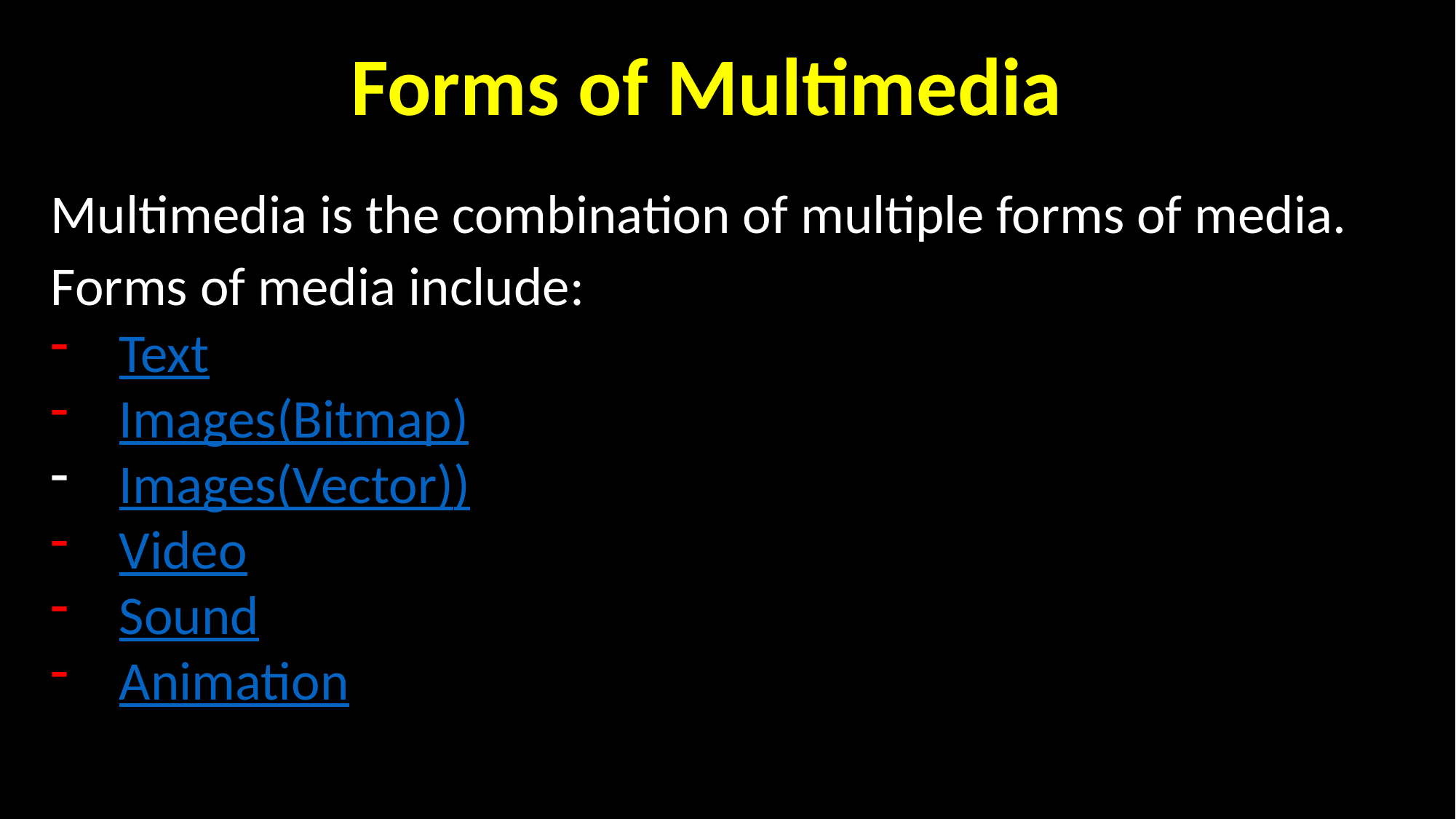

Forms of Multimedia
Multimedia is the combination of multiple forms of media.
Forms of media include:

Text
Images(Bitmap)
Images(Vector))
Video
Sound
Animation